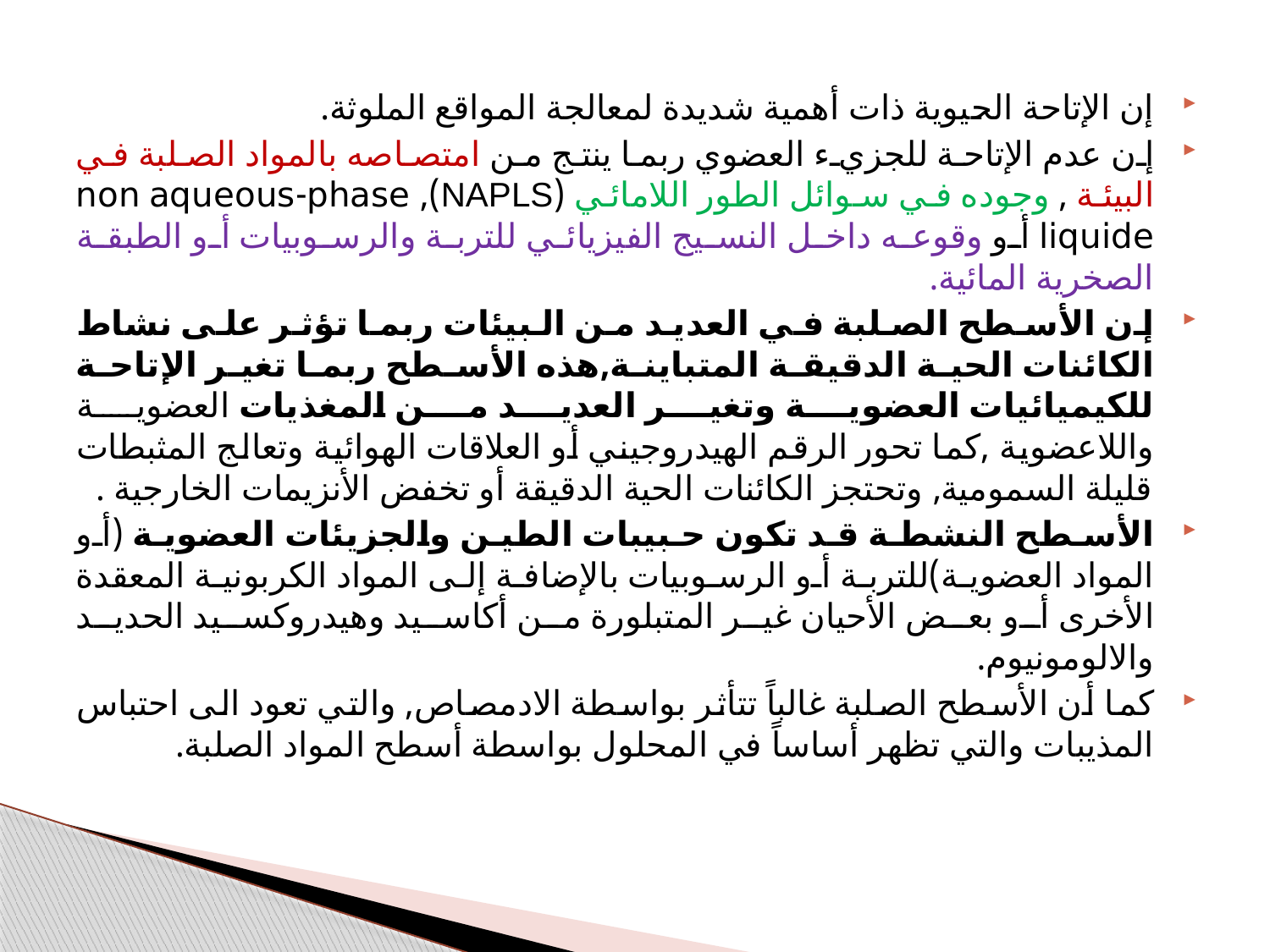

إن الإتاحة الحيوية ذات أهمية شديدة لمعالجة المواقع الملوثة.
إن عدم الإتاحة للجزيء العضوي ربما ينتج من امتصاصه بالمواد الصلبة في البيئة , وجوده في سوائل الطور اللامائي (NAPLS), non aqueous-phase liquide أو وقوعه داخل النسيج الفيزيائي للتربة والرسوبيات أو الطبقة الصخرية المائية.
إن الأسطح الصلبة في العديد من البيئات ربما تؤثر على نشاط الكائنات الحية الدقيقة المتباينة,هذه الأسطح ربما تغير الإتاحة للكيميائيات العضوية وتغير العديد من المغذيات العضوية واللاعضوية ,كما تحور الرقم الهيدروجيني أو العلاقات الهوائية وتعالج المثبطات قليلة السمومية, وتحتجز الكائنات الحية الدقيقة أو تخفض الأنزيمات الخارجية .
الأسطح النشطة قد تكون حبيبات الطين والجزيئات العضوية (أو المواد العضوية)للتربة أو الرسوبيات بالإضافة إلى المواد الكربونية المعقدة الأخرى أو بعض الأحيان غير المتبلورة من أكاسيد وهيدروكسيد الحديد والالومونيوم.
كما أن الأسطح الصلبة غالباً تتأثر بواسطة الادمصاص, والتي تعود الى احتباس المذيبات والتي تظهر أساساً في المحلول بواسطة أسطح المواد الصلبة.